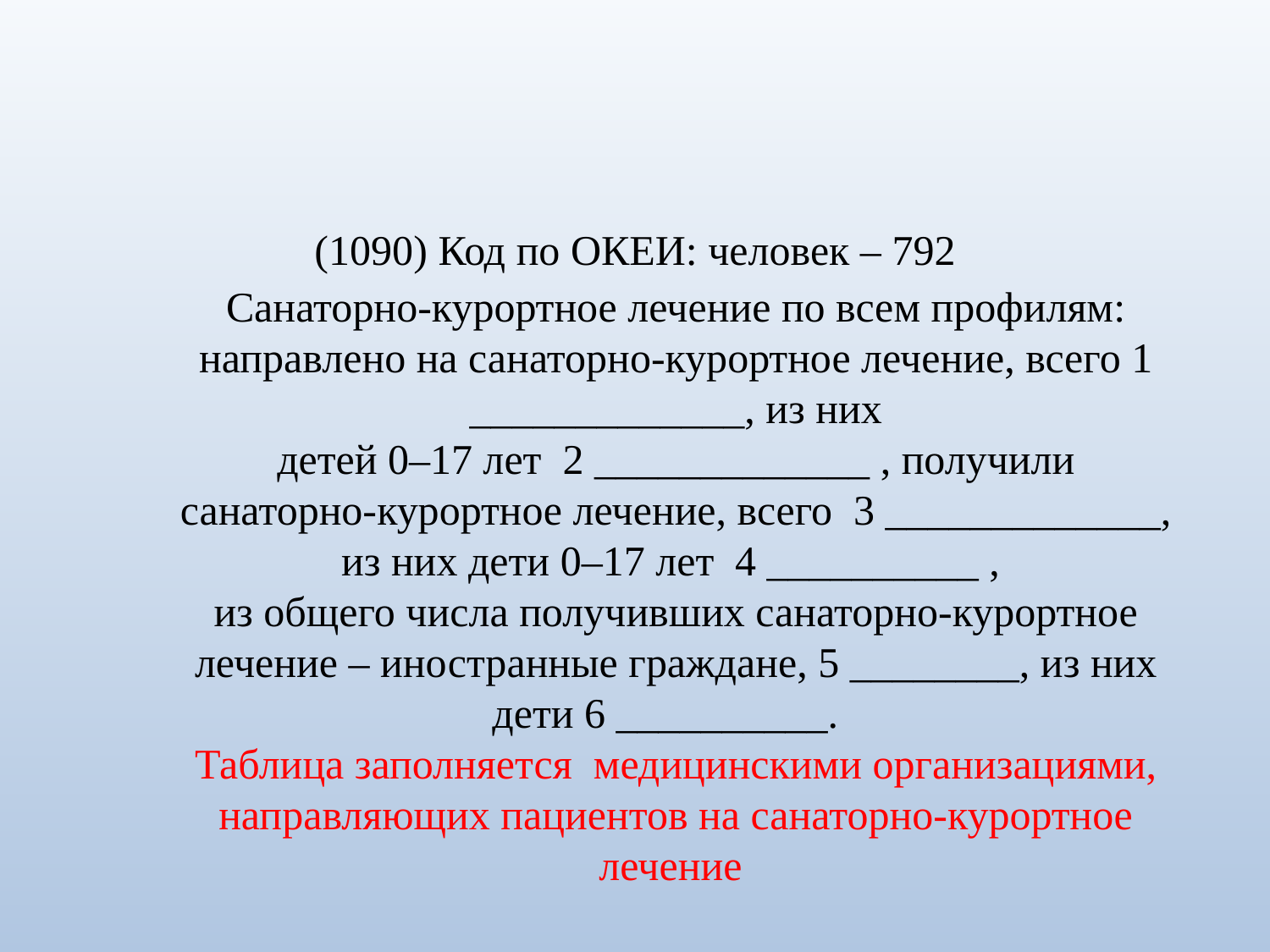

Код по ОКЕИ: человек – 792
Санаторно-курортное лечение по всем профилям: направлено на санаторно-курортное лечение, всего 1 _____________, из них
детей 0–17 лет  2 _____________ , получили санаторно-курортное лечение, всего  3 _____________, из них дети 0–17 лет  4 __________ ,
из общего числа получивших санаторно-курортное лечение – иностранные граждане, 5 ________, из них дети 6 __________.
Таблица заполняется  медицинскими организациями, направляющих пациентов на санаторно-курортное лечение